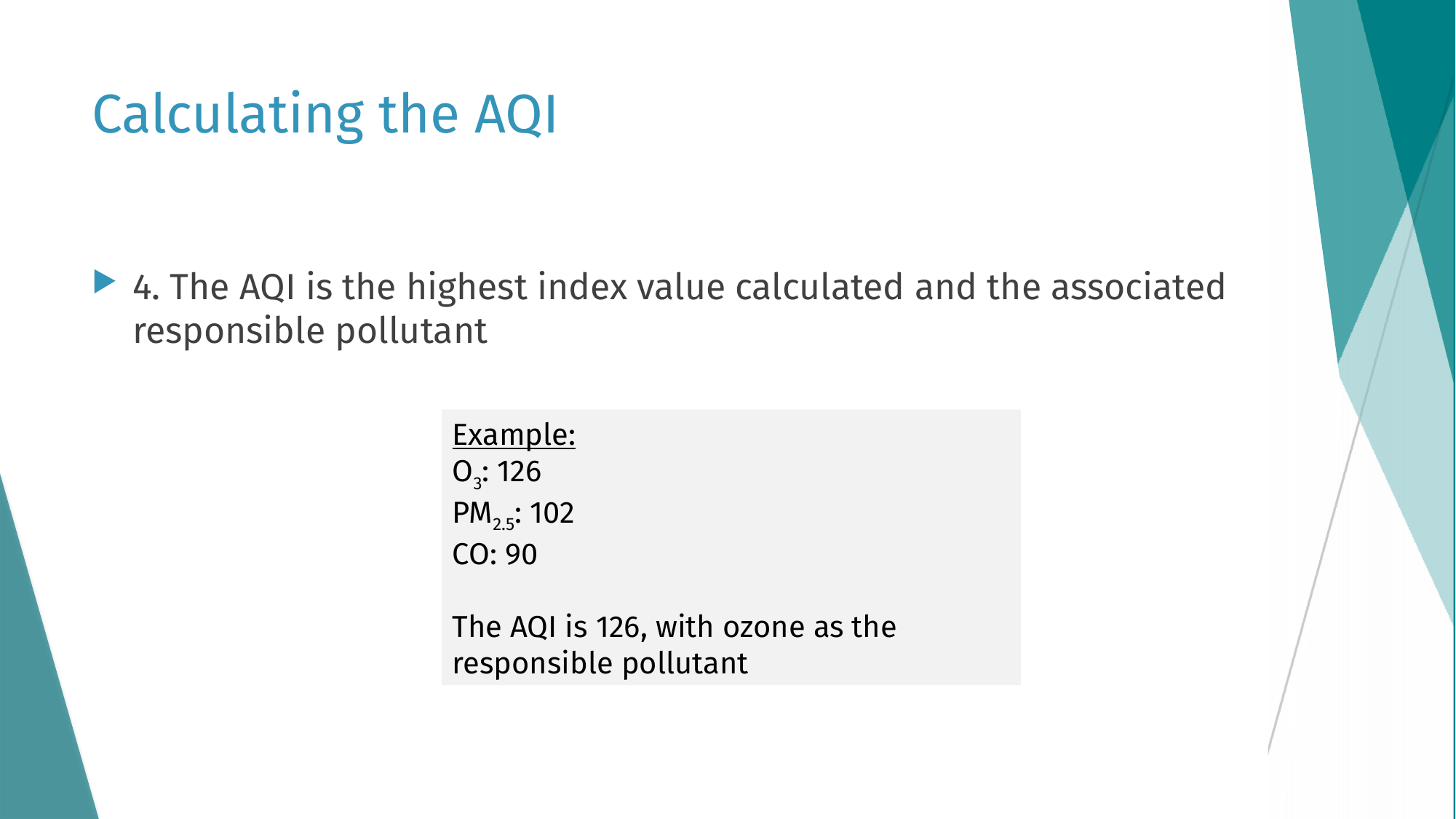

# Calculating the AQI
4. The AQI is the highest index value calculated and the associated responsible pollutant
Example:
O3: 126
PM2.5: 102
CO: 90

The AQI is 126, with ozone as the responsible pollutant
17